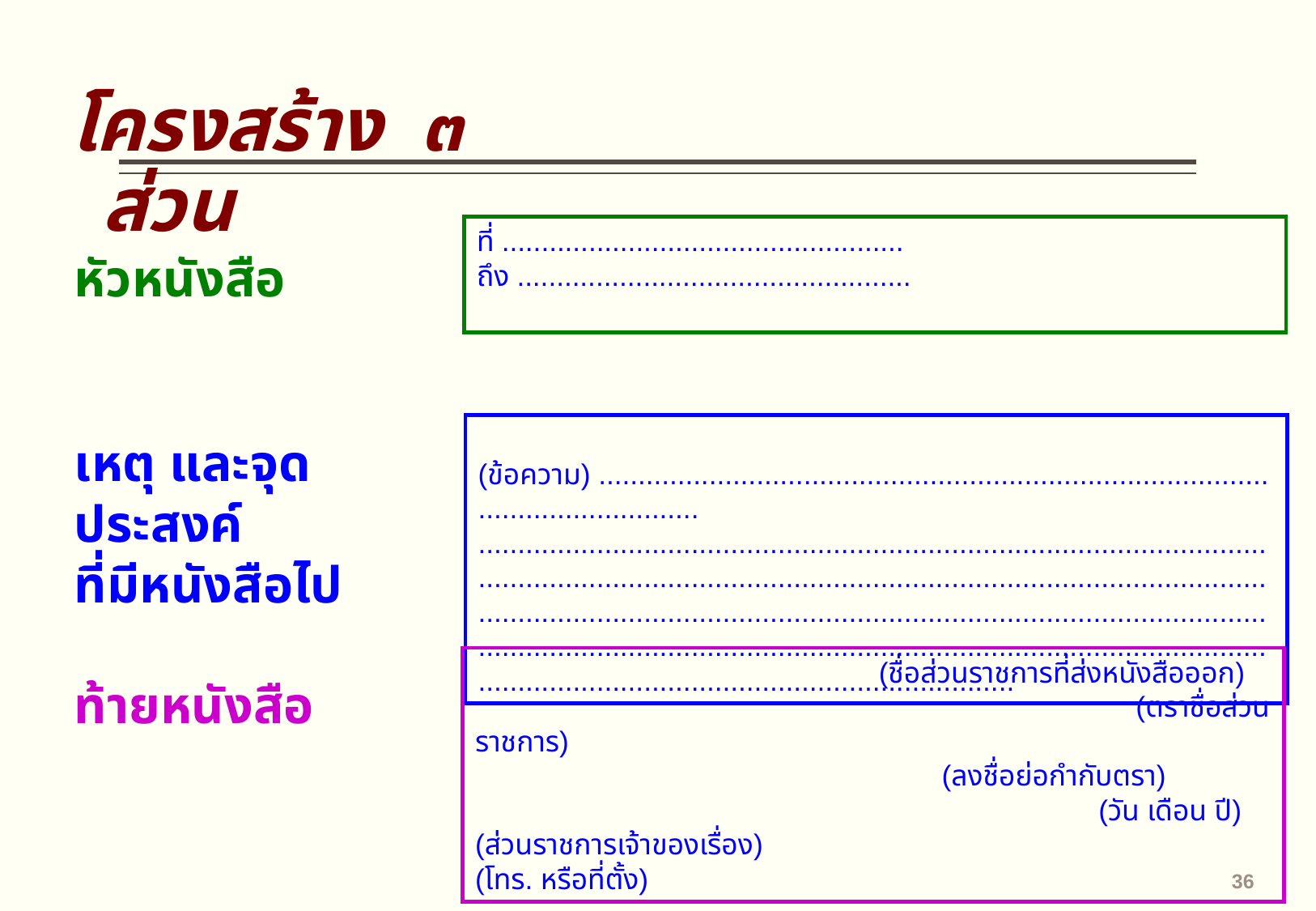

โครงสร้าง  ๓  ส่วน
ที่ ...................................................
ถึง ..................................................
หัวหนังสือ
	(ข้อความ) .................................................................................................................
....................................................................................................................................................................................................................................................................................................................................................................................................................................................................................
เหตุ และจุดประสงค์
ที่มีหนังสือไป
			     (ชื่อส่วนราชการที่ส่งหนังสือออก)		                                                     (ตราชื่อส่วนราชการ)
			             (ลงชื่อย่อกำกับตรา)
                                                                               (วัน เดือน ปี)
(ส่วนราชการเจ้าของเรื่อง)
(โทร. หรือที่ตั้ง)
ท้ายหนังสือ
36